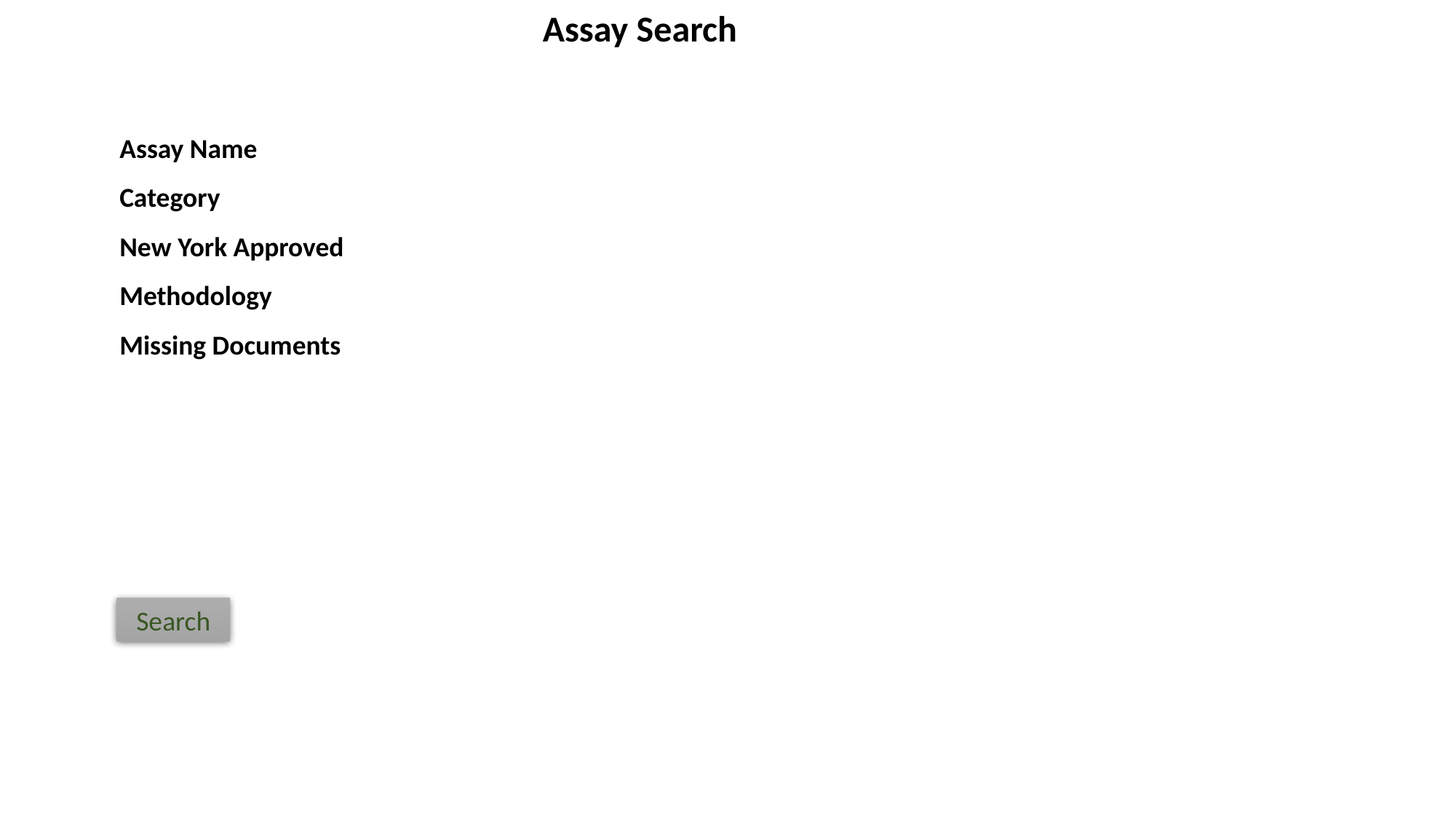

Assay Search
Assay Name
Category
New York Approved
Methodology
Missing Documents

Search